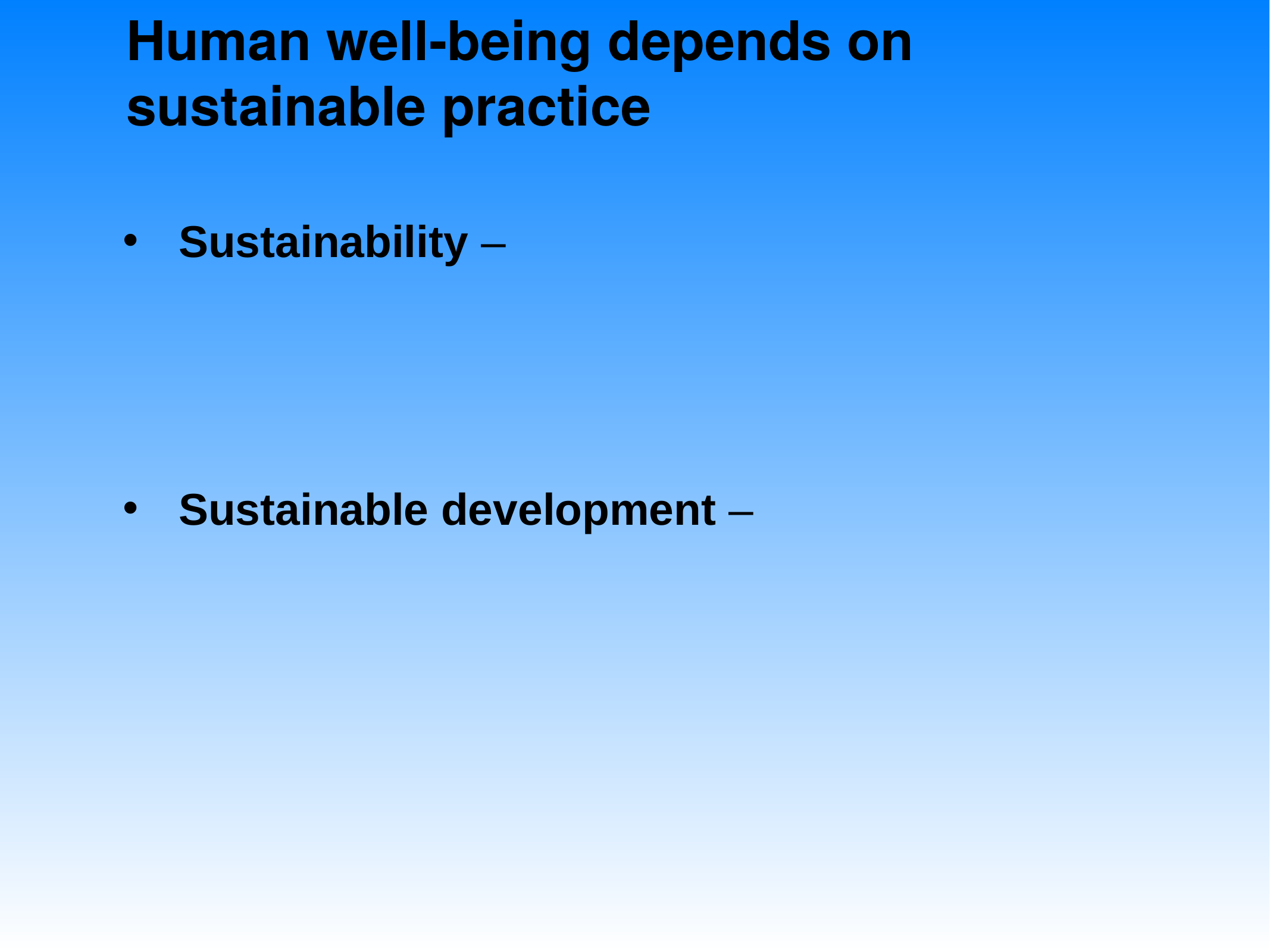

# Human well-being depends on sustainable practice
Sustainability –

Sustainable development –